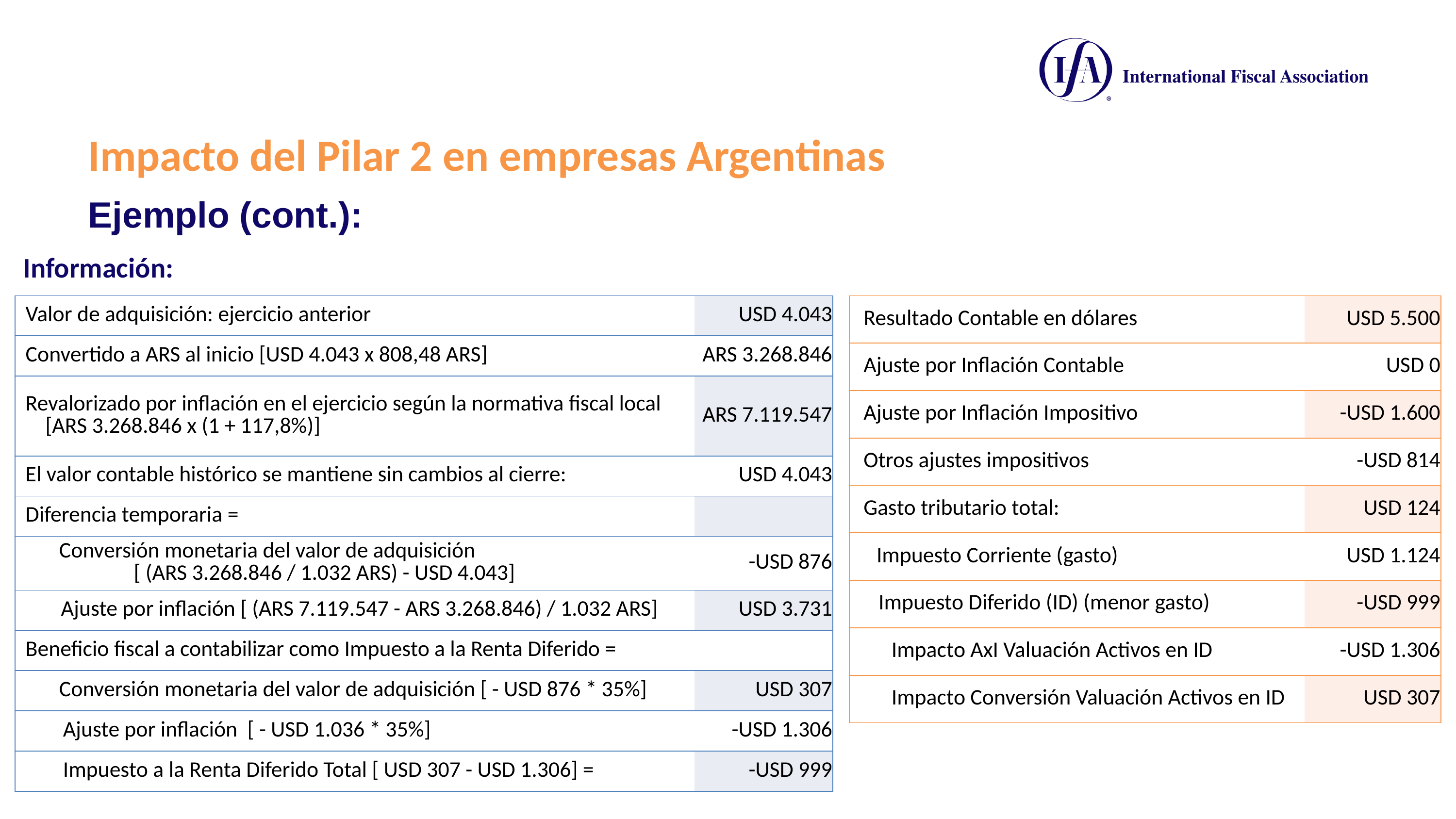

Impacto del Pilar 2 en empresas Argentinas
Ejemplo (cont.):
Información:
| Valor de adquisición: ejercicio anterior | USD 4.043 |
| --- | --- |
| Convertido a ARS al inicio [USD 4.043 x 808,48 ARS] | ARS 3.268.846 |
| Revalorizado por inflación en el ejercicio según la normativa fiscal local [ARS 3.268.846 x (1 + 117,8%)] | ARS 7.119.547 |
| El valor contable histórico se mantiene sin cambios al cierre: | USD 4.043 |
| Diferencia temporaria = |  |
| Conversión monetaria del valor de adquisición [ (ARS 3.268.846 / 1.032 ARS) - USD 4.043] | -USD 876 |
| Ajuste por inflación [ (ARS 7.119.547 - ARS 3.268.846) / 1.032 ARS] | USD 3.731 |
| Beneficio fiscal a contabilizar como Impuesto a la Renta Diferido = |  |
| Conversión monetaria del valor de adquisición [ - USD 876 \* 35%] | USD 307 |
| Ajuste por inflación [ - USD 1.036 \* 35%] | -USD 1.306 |
| Impuesto a la Renta Diferido Total [ USD 307 - USD 1.306] = | -USD 999 |
| Resultado Contable en dólares | USD 5.500 |
| --- | --- |
| Ajuste por Inflación Contable | USD 0 |
| Ajuste por Inflación Impositivo | -USD 1.600 |
| Otros ajustes impositivos | -USD 814 |
| Gasto tributario total: | USD 124 |
| Impuesto Corriente (gasto) | USD 1.124 |
| Impuesto Diferido (ID) (menor gasto) | -USD 999 |
| Impacto AxI Valuación Activos en ID | -USD 1.306 |
| Impacto Conversión Valuación Activos en ID | USD 307 |